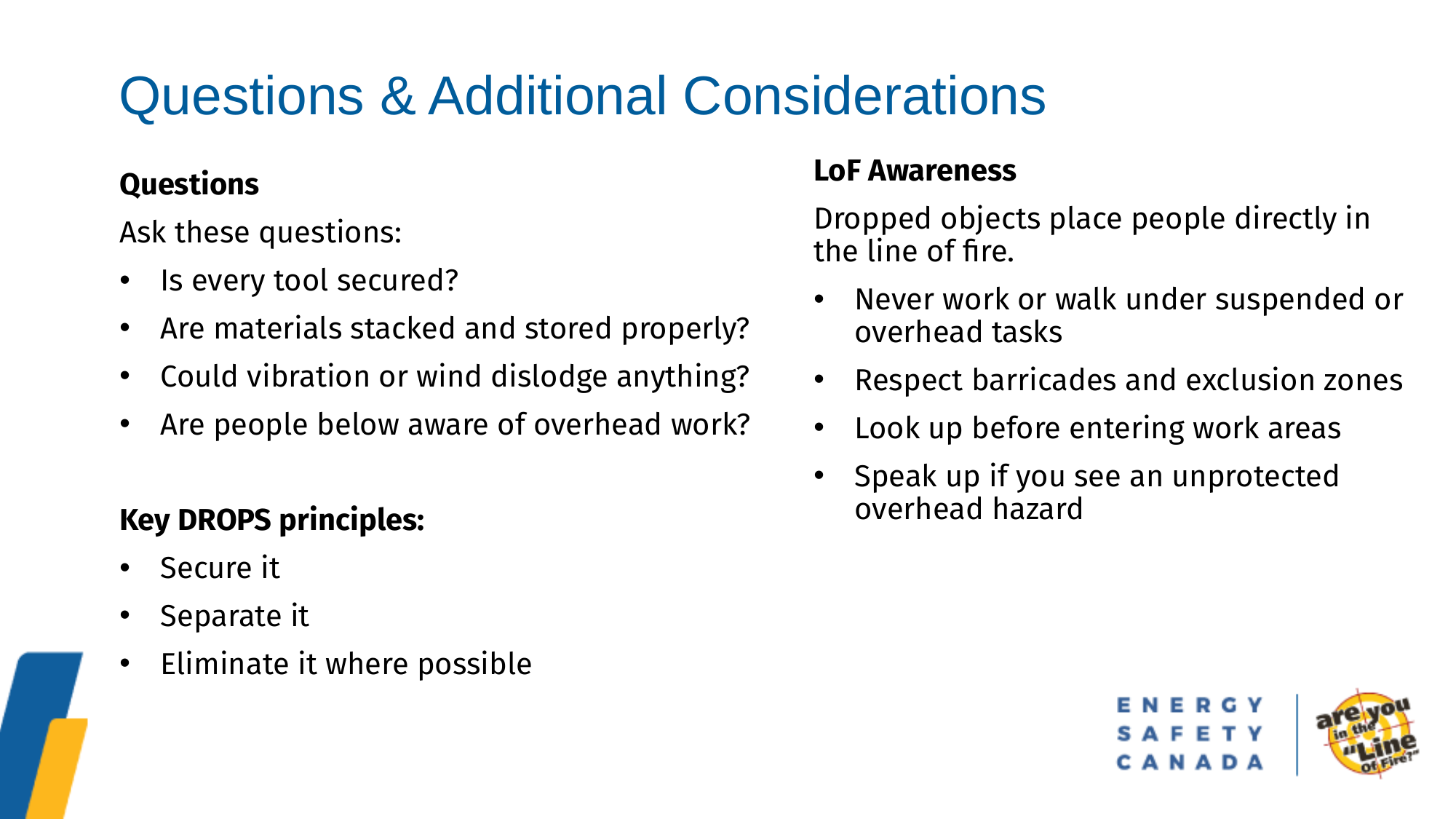

Questions & Additional Considerations
LoF Awareness
Dropped objects place people directly in the line of fire.
Never work or walk under suspended or overhead tasks
Respect barricades and exclusion zones
Look up before entering work areas
Speak up if you see an unprotected overhead hazard

Questions
Ask these questions:
Is every tool secured?
Are materials stacked and stored properly?
Could vibration or wind dislodge anything?
Are people below aware of overhead work?

Key DROPS principles:
Secure it
Separate it
Eliminate it where possible